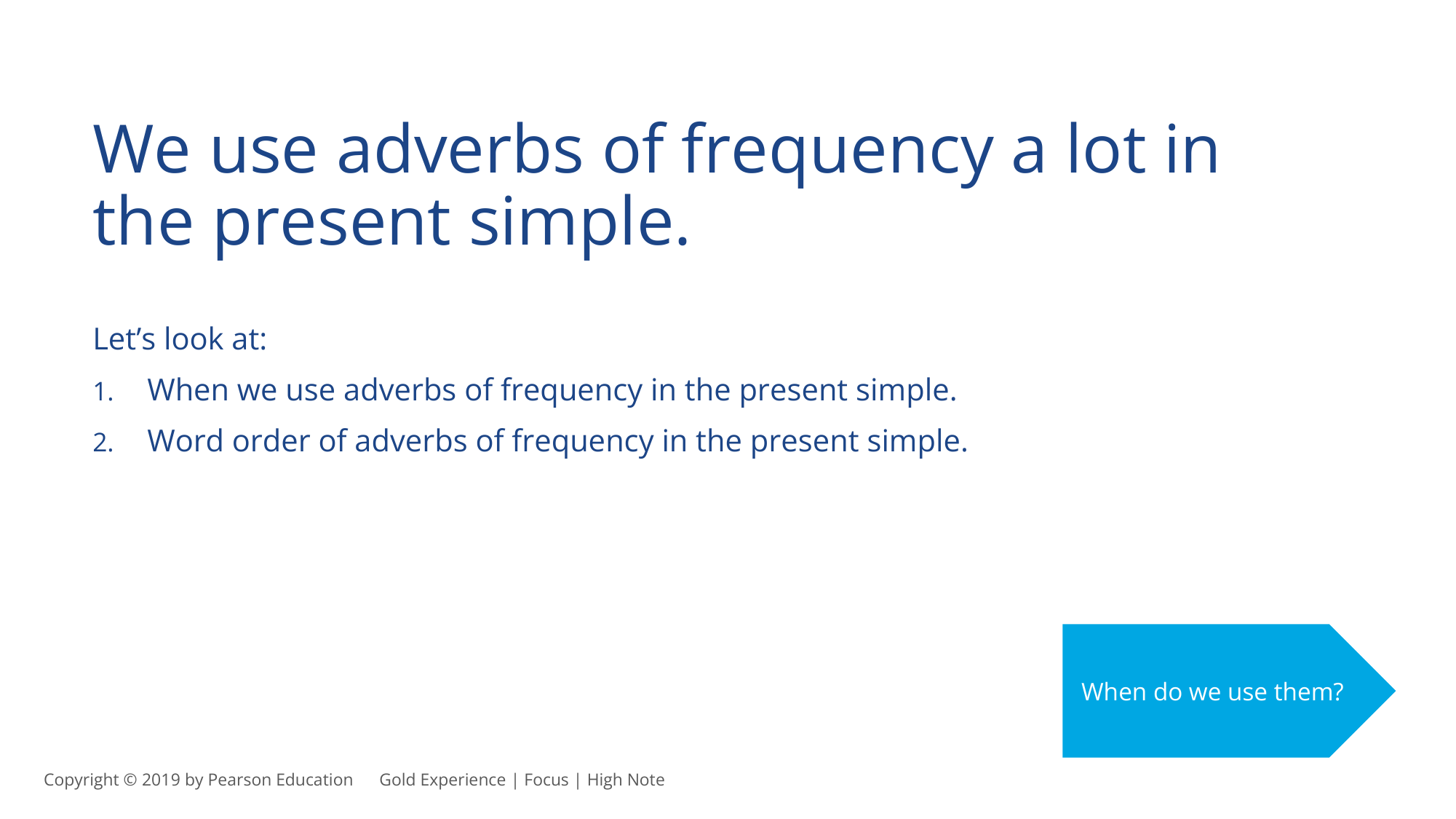

We use adverbs of frequency a lot in the present simple.
Let’s look at:
When we use adverbs of frequency in the present simple.
Word order of adverbs of frequency in the present simple.
When do we use them?
Copyright © 2019 by Pearson Education      Gold Experience | Focus | High Note